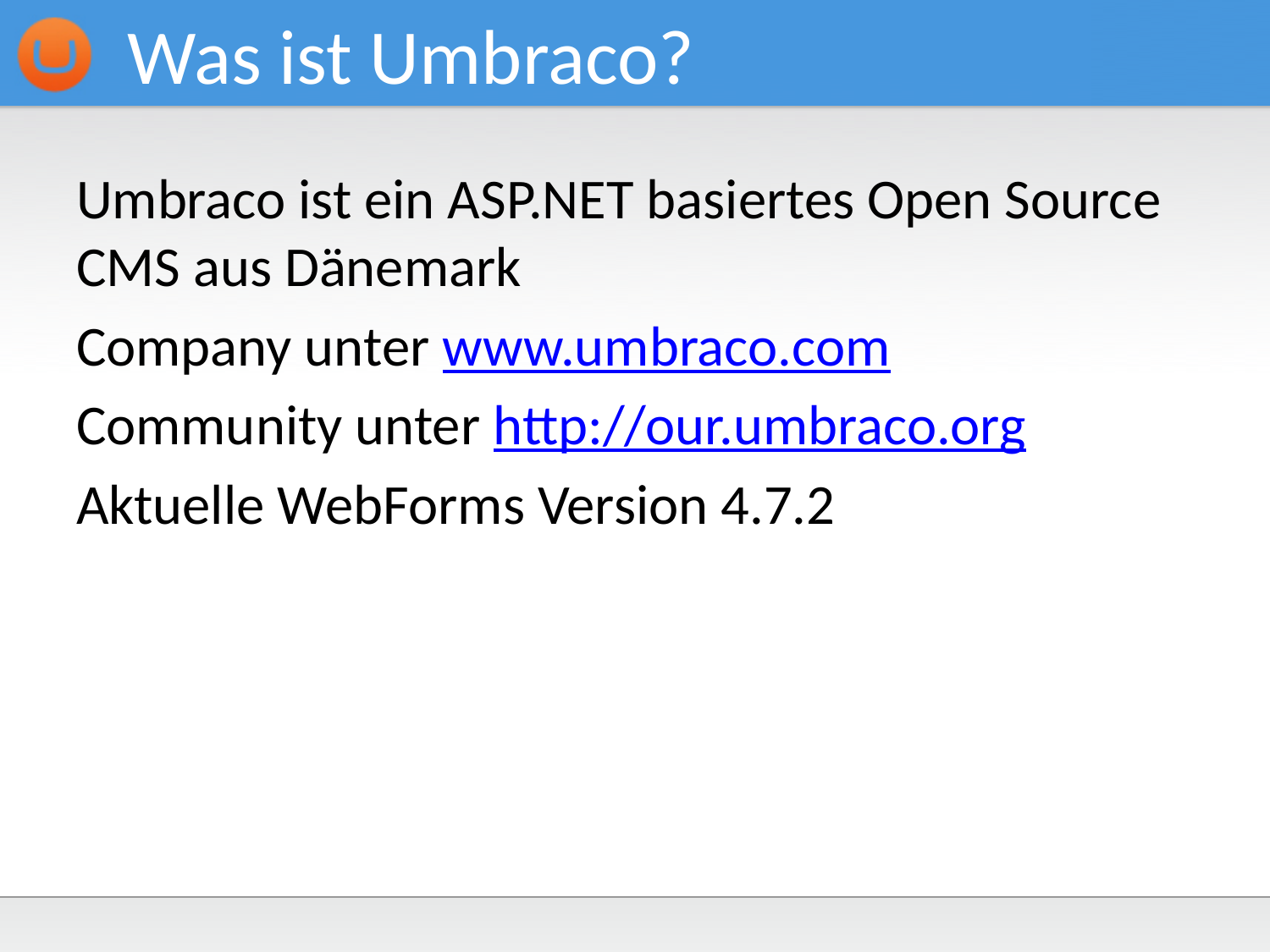

# Was ist Umbraco?
Umbraco ist ein ASP.NET basiertes Open Source CMS aus Dänemark
Company unter www.umbraco.com
Community unter http://our.umbraco.org
Aktuelle WebForms Version 4.7.2